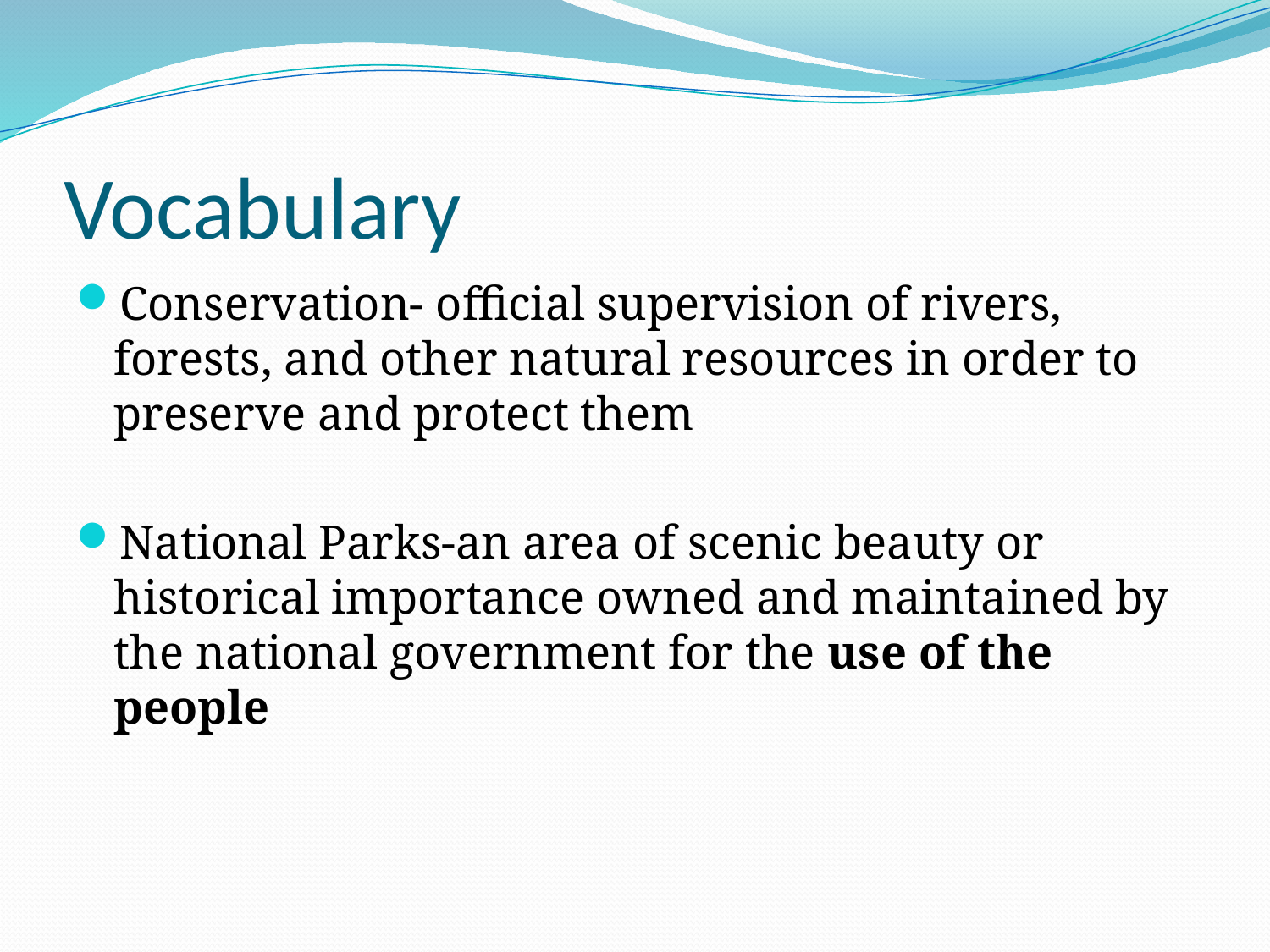

# Vocabulary
Conservation- official supervision of rivers, forests, and other natural resources in order to preserve and protect them

National Parks-an area of scenic beauty or historical importance owned and maintained by the national government for the use of the people